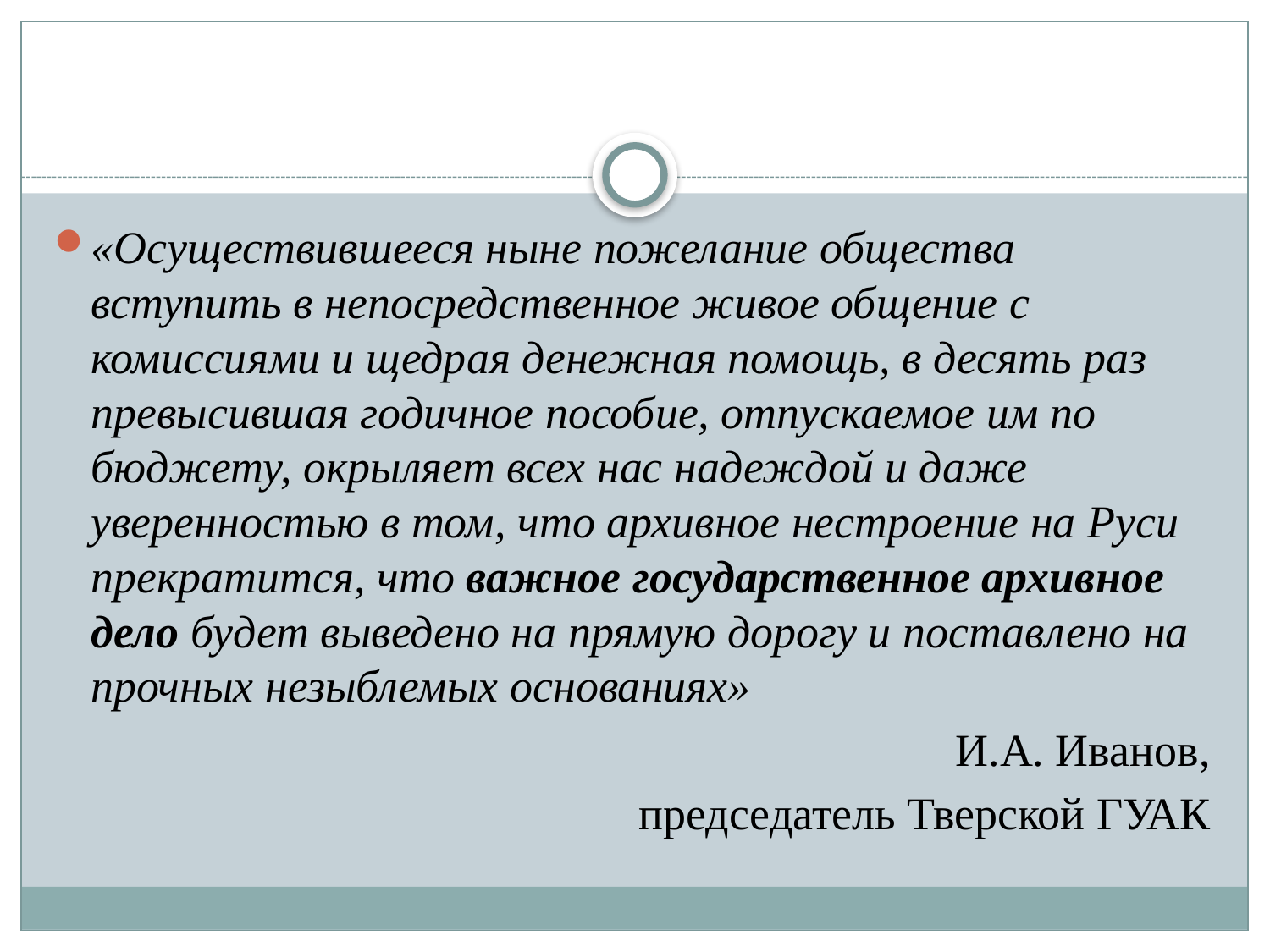

«Осуществившееся ныне пожелание общества вступить в непосредственное живое общение с комиссиями и щедрая денежная помощь, в десять раз превысившая годичное пособие, отпускаемое им по бюджету, окрыляет всех нас надеждой и даже уверенностью в том, что архивное нестроение на Руси прекратится, что важное государственное архивное дело будет выведено на прямую дорогу и поставлено на прочных незыблемых основаниях»
И.А. Иванов,
председатель Тверской ГУАК